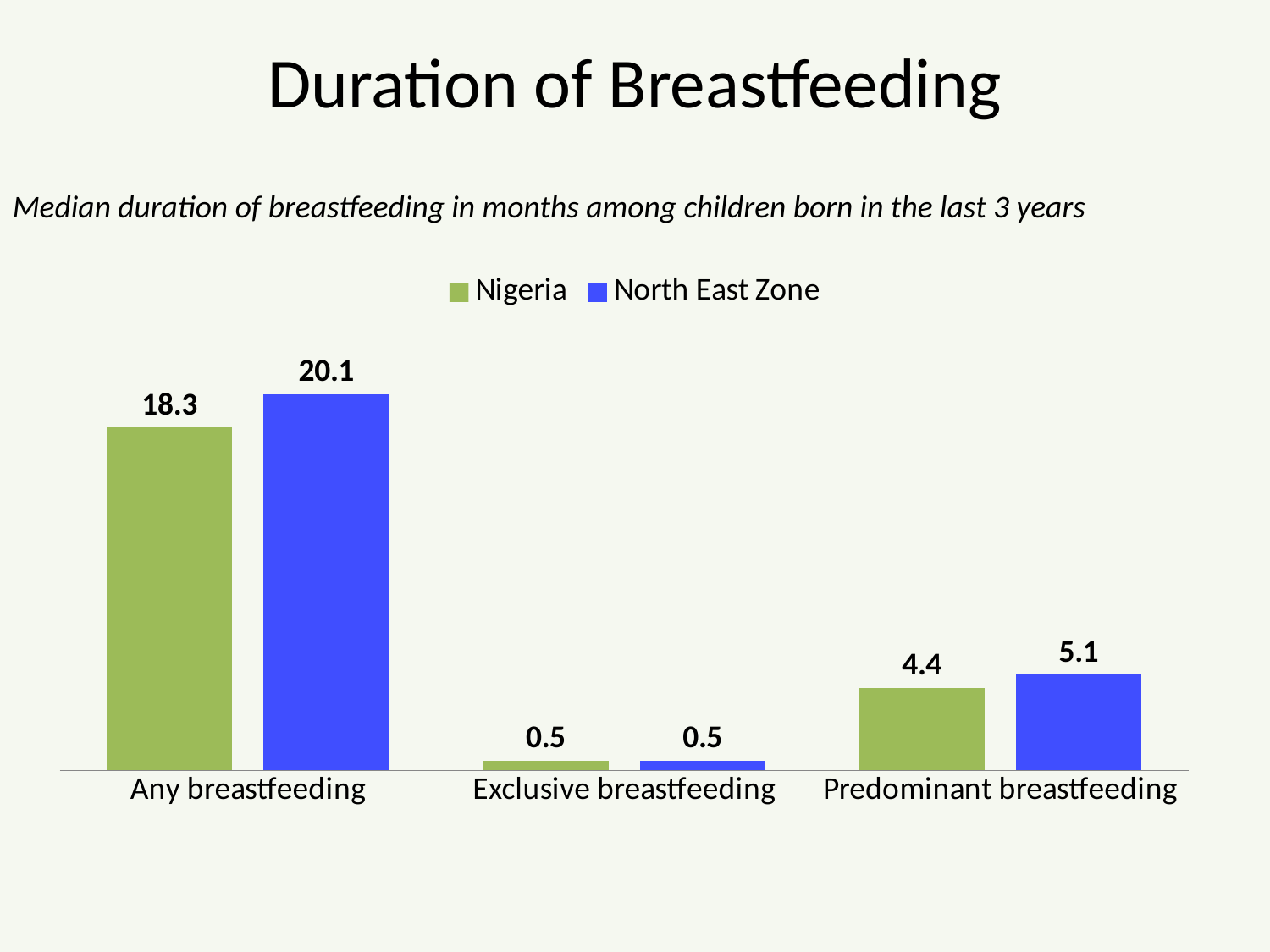

# Duration of Breastfeeding
Median duration of breastfeeding in months among children born in the last 3 years

### Chart

| Category | Nigeria | North East Zone |
|---|---|---|
| Any breastfeeding | 18.3 | 20.1 |
| Exclusive breastfeeding | 0.5 | 0.5 |
| Predominant breastfeeding | 4.4 | 5.1 |